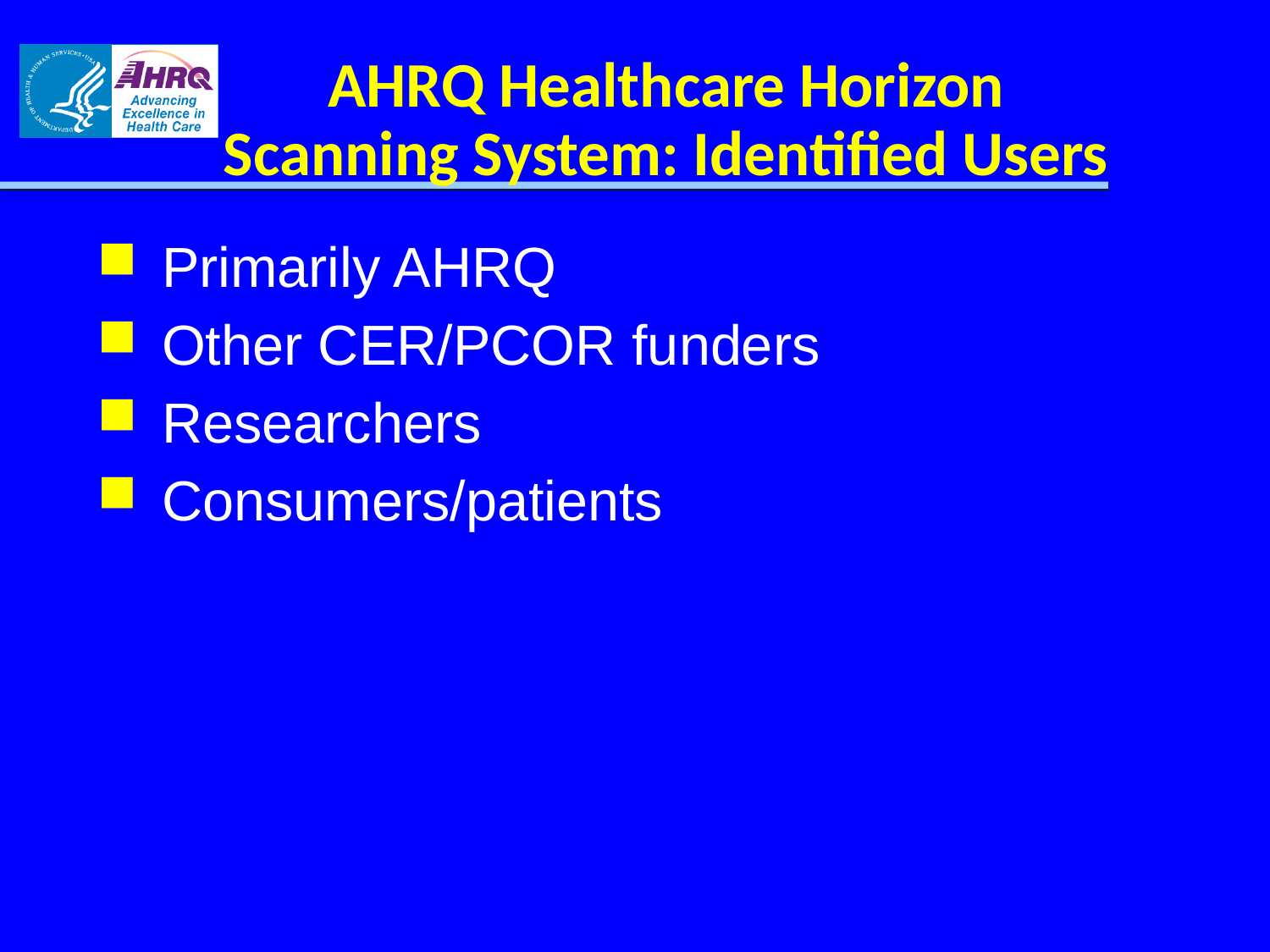

# AHRQ Healthcare Horizon Scanning System: Identified Users
Primarily AHRQ
Other CER/PCOR funders
Researchers
Consumers/patients